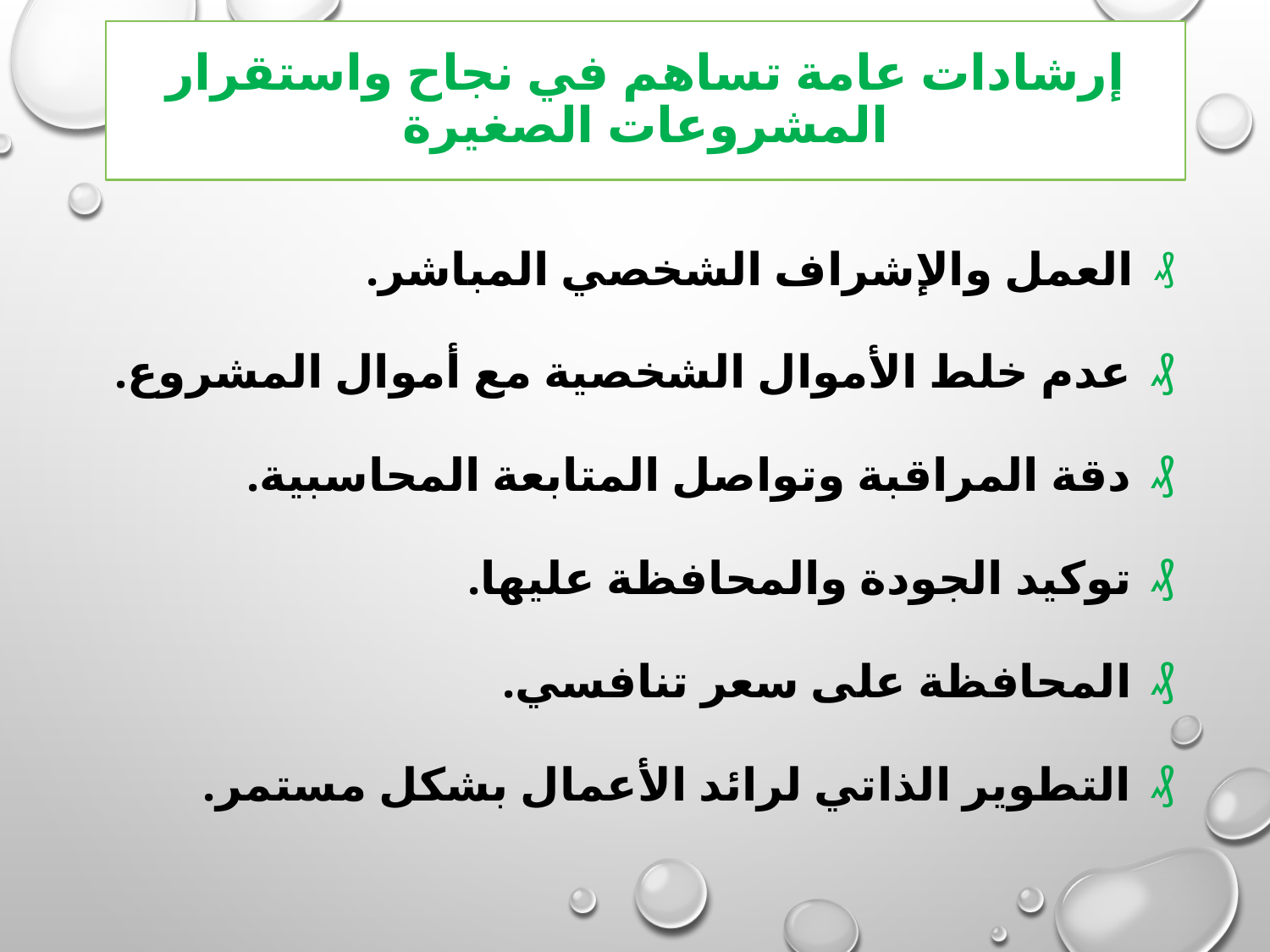

# إرشادات عامة تساهم في نجاح واستقرار المشروعات الصغيرة
 العمل والإشراف الشخصي المباشر.
 عدم خلط الأموال الشخصية مع أموال المشروع.
 دقة المراقبة وتواصل المتابعة المحاسبية.
 توكيد الجودة والمحافظة عليها.
 المحافظة على سعر تنافسي.
 التطوير الذاتي لرائد الأعمال بشكل مستمر.